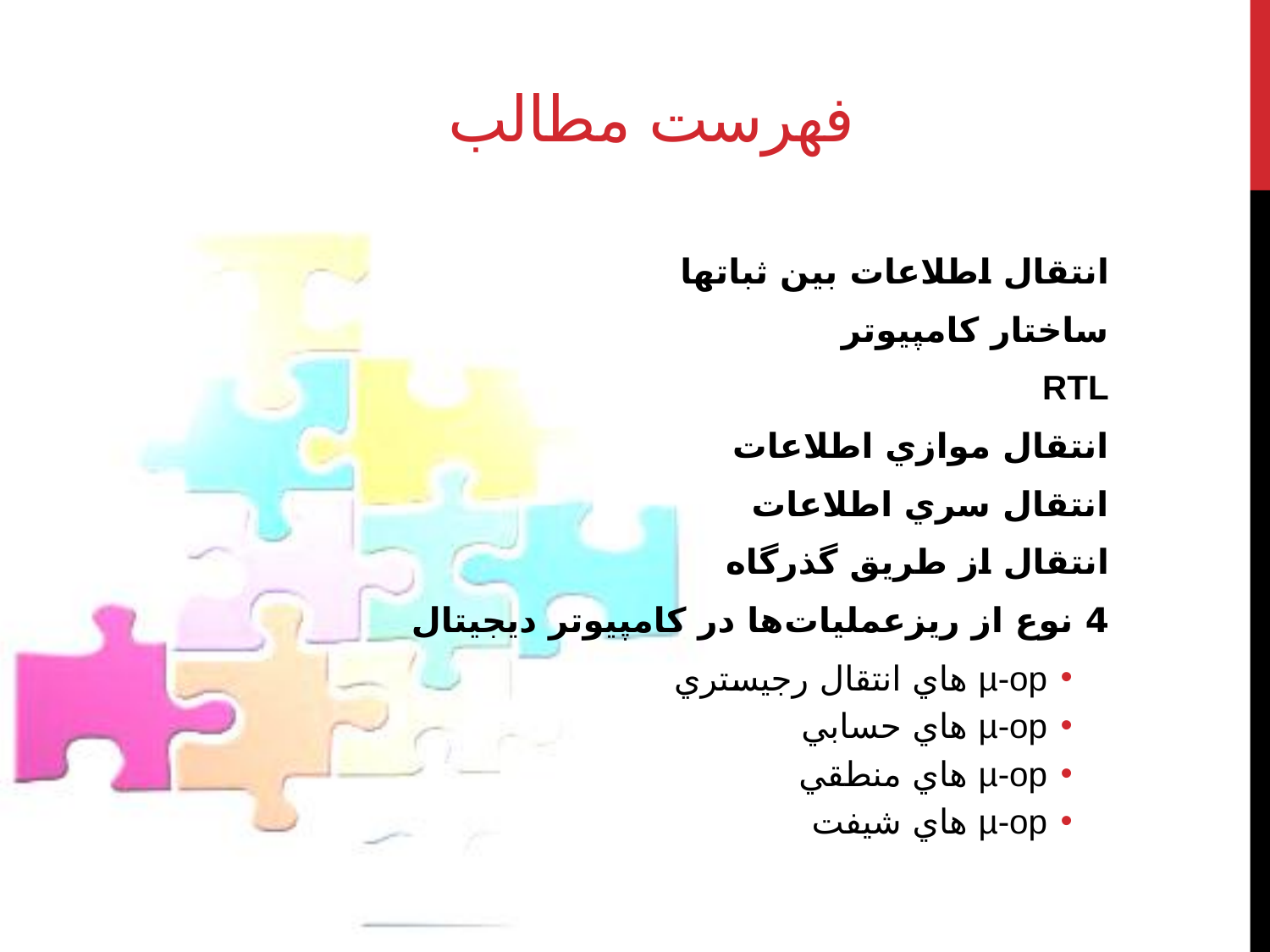

# فهرست مطالب
انتقال اطلاعات بين ثباتها
ساختار کامپيوتر
RTL
انتقال موازي اطلاعات
انتقال سري اطلاعات
انتقال از طريق گذرگاه
4 نوع از ريزعمليات‌ها در کامپيوتر ديجيتال
µ-op هاي انتقال رجيستري
µ-op هاي حسابي
µ-op هاي منطقي
µ-op هاي شيفت